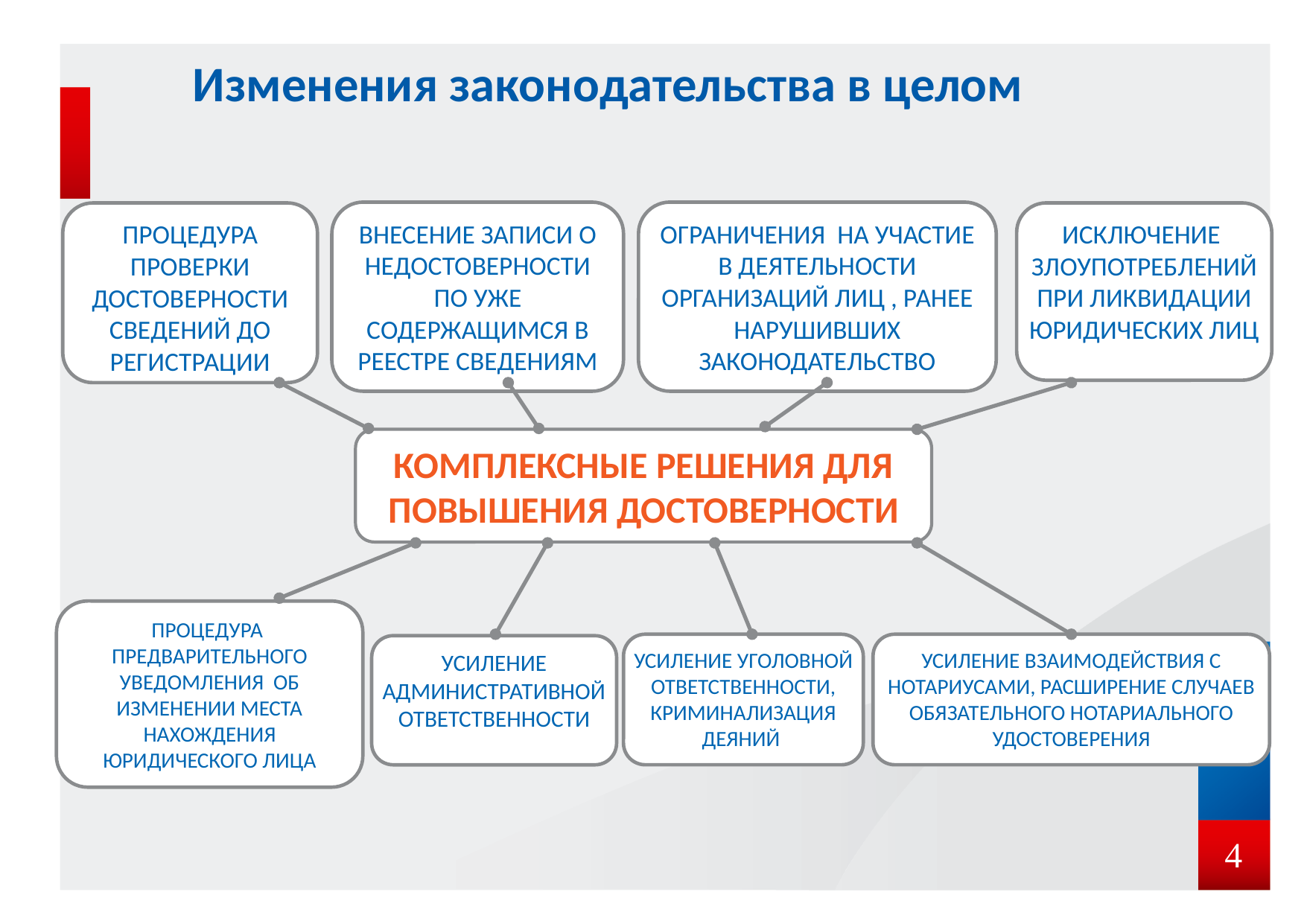

Изменения законодательства в целом
ВНЕСЕНИЕ ЗАПИСИ О НЕДОСТОВЕРНОСТИ ПО УЖЕ СОДЕРЖАЩИМСЯ В РЕЕСТРЕ СВЕДЕНИЯМ
ОГРАНИЧЕНИЯ  НА УЧАСТИЕ В ДЕЯТЕЛЬНОСТИ ОРГАНИЗАЦИЙ ЛИЦ , РАНЕЕ НАРУШИВШИХ ЗАКОНОДАТЕЛЬСТВО
ПРОЦЕДУРА ПРОВЕРКИ ДОСТОВЕРНОСТИ СВЕДЕНИЙ ДО РЕГИСТРАЦИИ
ИСКЛЮЧЕНИЕ  ЗЛОУПОТРЕБЛЕНИЙ ПРИ ЛИКВИДАЦИИ ЮРИДИЧЕСКИХ ЛИЦ

КОМПЛЕКСНЫЕ РЕШЕНИЯ ДЛЯ ПОВЫШЕНИЯ ДОСТОВЕРНОСТИ

ПРОЦЕДУРА  ПРЕДВАРИТЕЛЬНОГО УВЕДОМЛЕНИЯ  ОБ ИЗМЕНЕНИИ МЕСТА НАХОЖДЕНИЯ ЮРИДИЧЕСКОГО ЛИЦА
УСИЛЕНИЕ УГОЛОВНОЙ ОТВЕТСТВЕННОСТИ, КРИМИНАЛИЗАЦИЯ ДЕЯНИЙ
УСИЛЕНИЕ ВЗАИМОДЕЙСТВИЯ С НОТАРИУСАМИ, РАСШИРЕНИЕ СЛУЧАЕВ ОБЯЗАТЕЛЬНОГО НОТАРИАЛЬНОГО УДОСТОВЕРЕНИЯ
УСИЛЕНИЕ АДМИНИСТРАТИВНОЙ ОТВЕТСТВЕННОСТИ
4